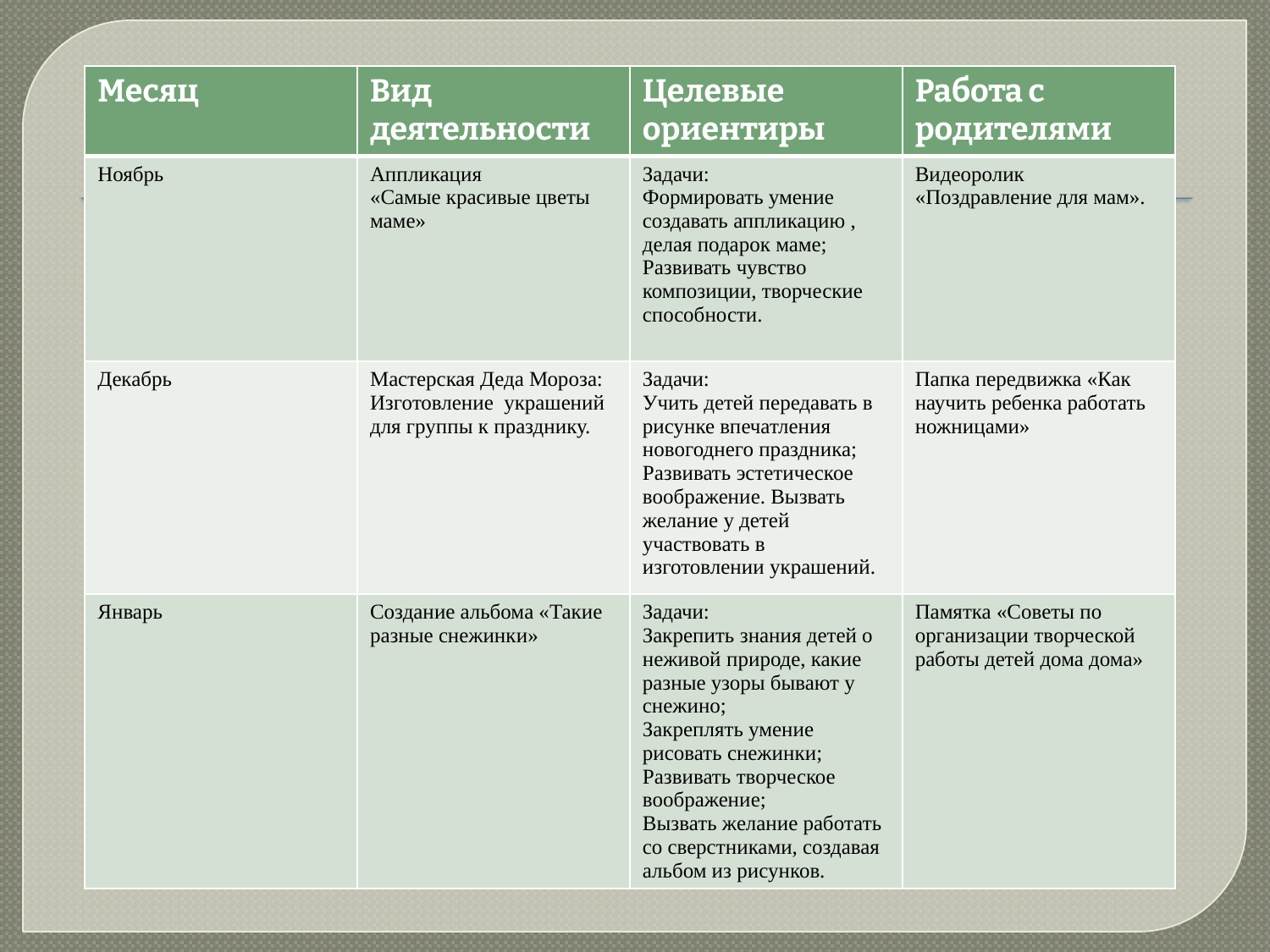

| Месяц | Вид деятельности | Целевые ориентиры | Работа с родителями |
| --- | --- | --- | --- |
| Ноябрь | Аппликация «Самые красивые цветы маме» | Задачи: Формировать умение создавать аппликацию , делая подарок маме; Развивать чувство композиции, творческие способности. | Видеоролик «Поздравление для мам». |
| Декабрь | Мастерская Деда Мороза: Изготовление украшений для группы к празднику. | Задачи: Учить детей передавать в рисунке впечатления новогоднего праздника; Развивать эстетическое воображение. Вызвать желание у детей участвовать в изготовлении украшений. | Папка передвижка «Как научить ребенка работать ножницами» |
| Январь | Создание альбома «Такие разные снежинки» | Задачи: Закрепить знания детей о неживой природе, какие разные узоры бывают у снежино; Закреплять умение рисовать снежинки; Развивать творческое воображение; Вызвать желание работать со сверстниками, создавая альбом из рисунков. | Памятка «Советы по организации творческой работы детей дома дома» |